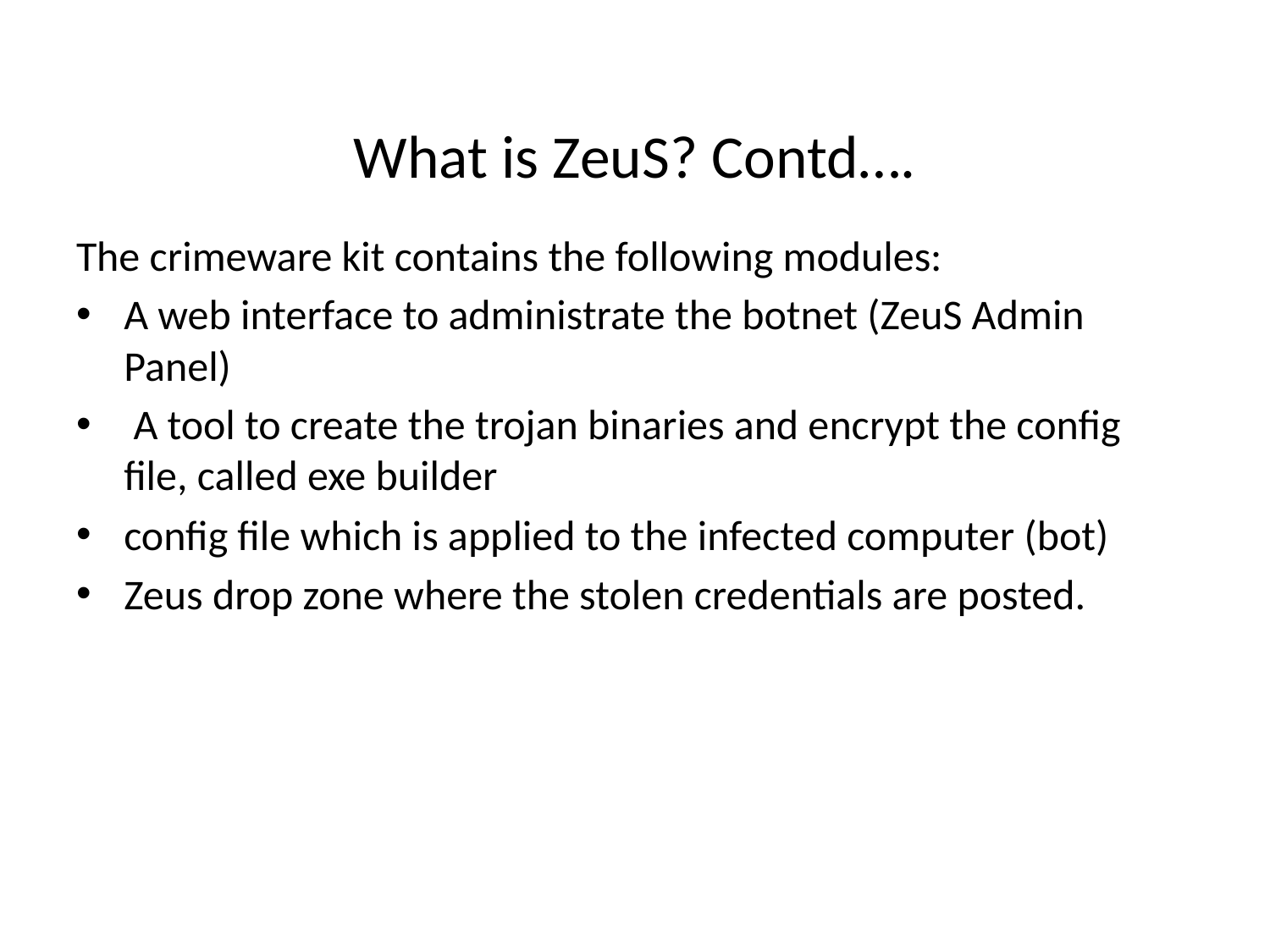

# What is ZeuS? Contd….
The crimeware kit contains the following modules:
A web interface to administrate the botnet (ZeuS Admin Panel)
 A tool to create the trojan binaries and encrypt the config file, called exe builder
config file which is applied to the infected computer (bot)
Zeus drop zone where the stolen credentials are posted.